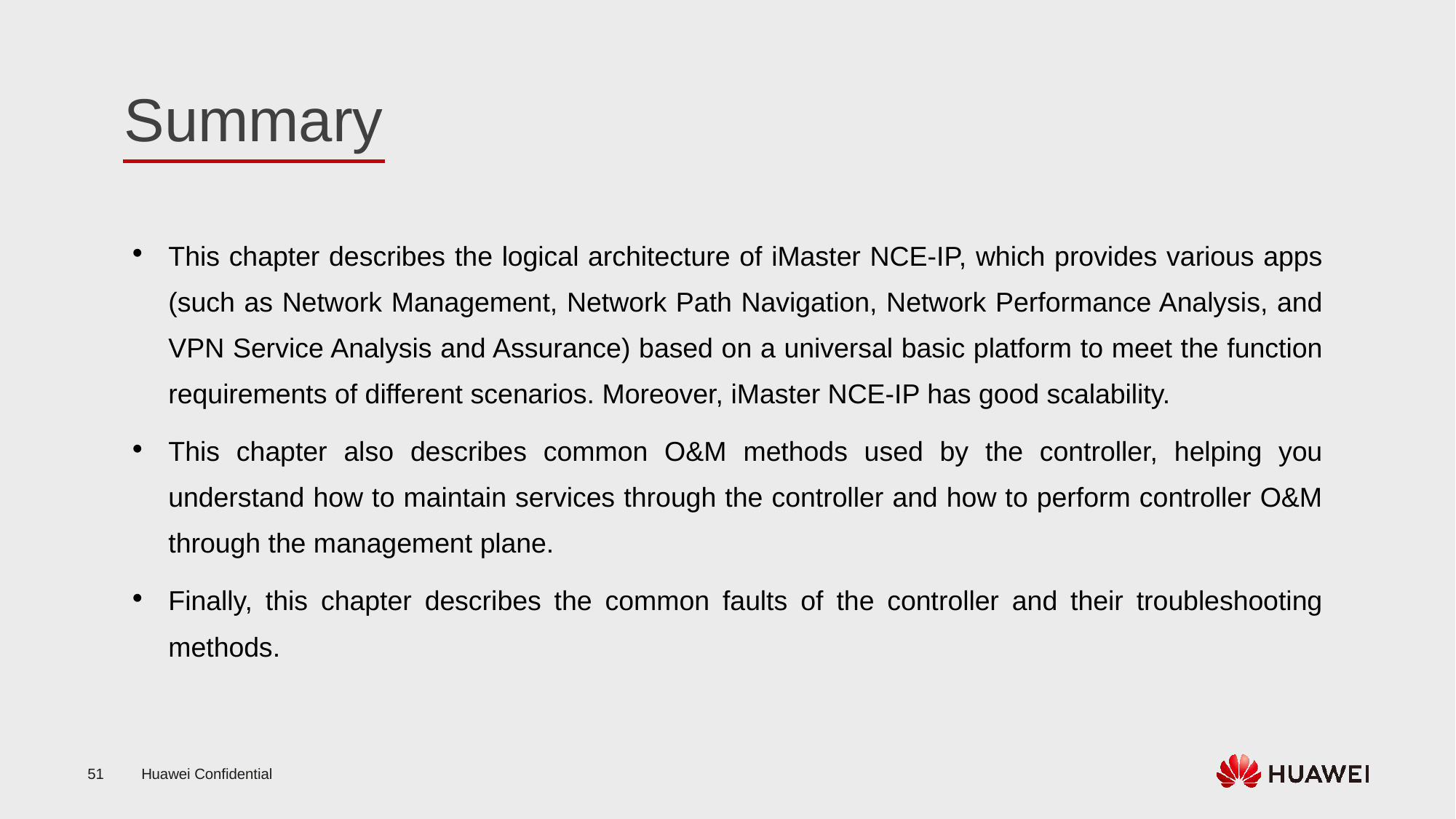

This chapter describes the logical architecture of iMaster NCE-IP, which provides various apps (such as Network Management, Network Path Navigation, Network Performance Analysis, and VPN Service Analysis and Assurance) based on a universal basic platform to meet the function requirements of different scenarios. Moreover, iMaster NCE-IP has good scalability.
This chapter also describes common O&M methods used by the controller, helping you understand how to maintain services through the controller and how to perform controller O&M through the management plane.
Finally, this chapter describes the common faults of the controller and their troubleshooting methods.